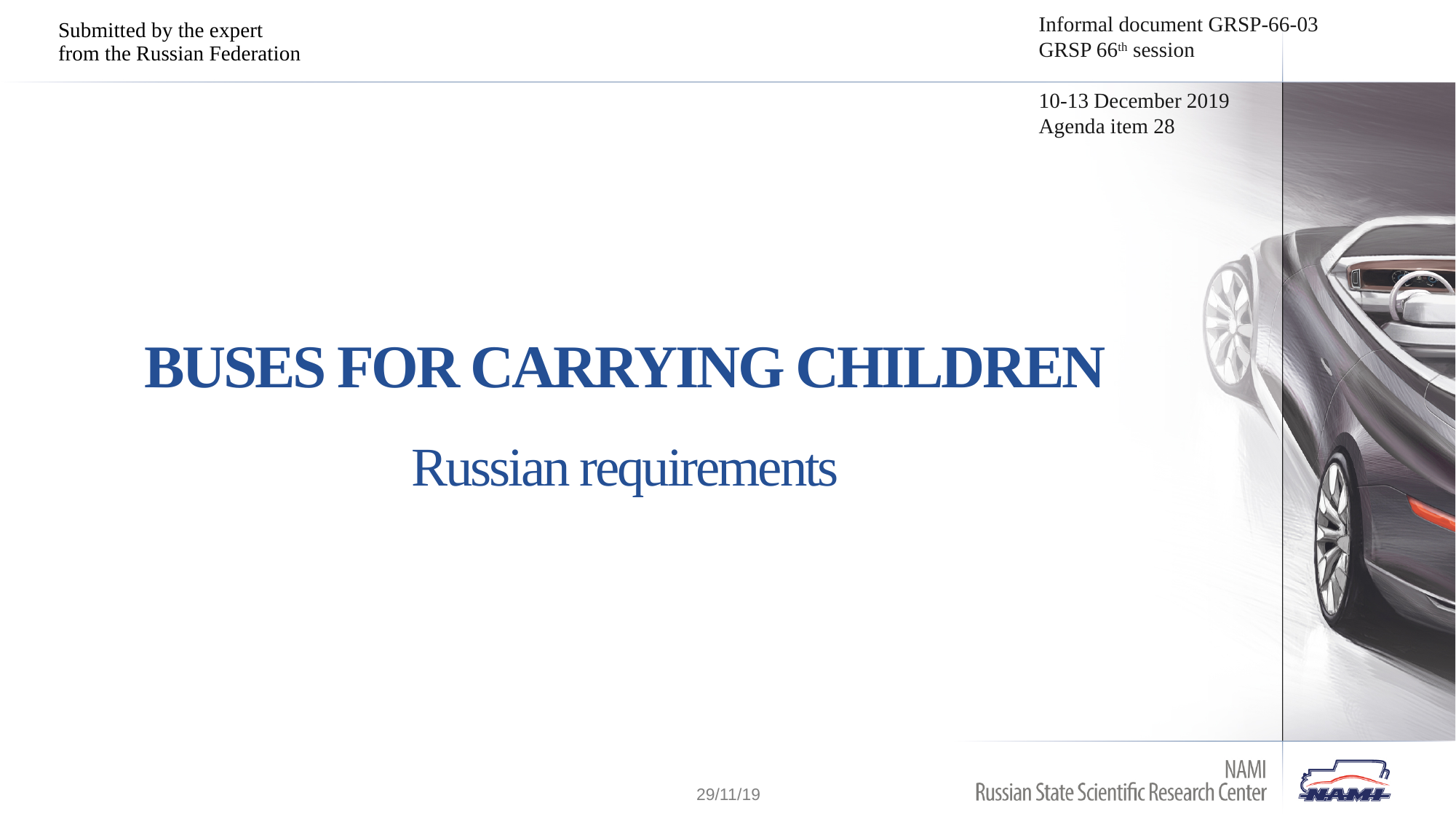

Informal document GRSP-66-03
GRSP 66th session

10-13 December 2019
Agenda item 28
| Submitted by the expert from the Russian Federation |
| --- |
BUSES FOR CARRYING CHILDREN
Russian requirements
29/11/19